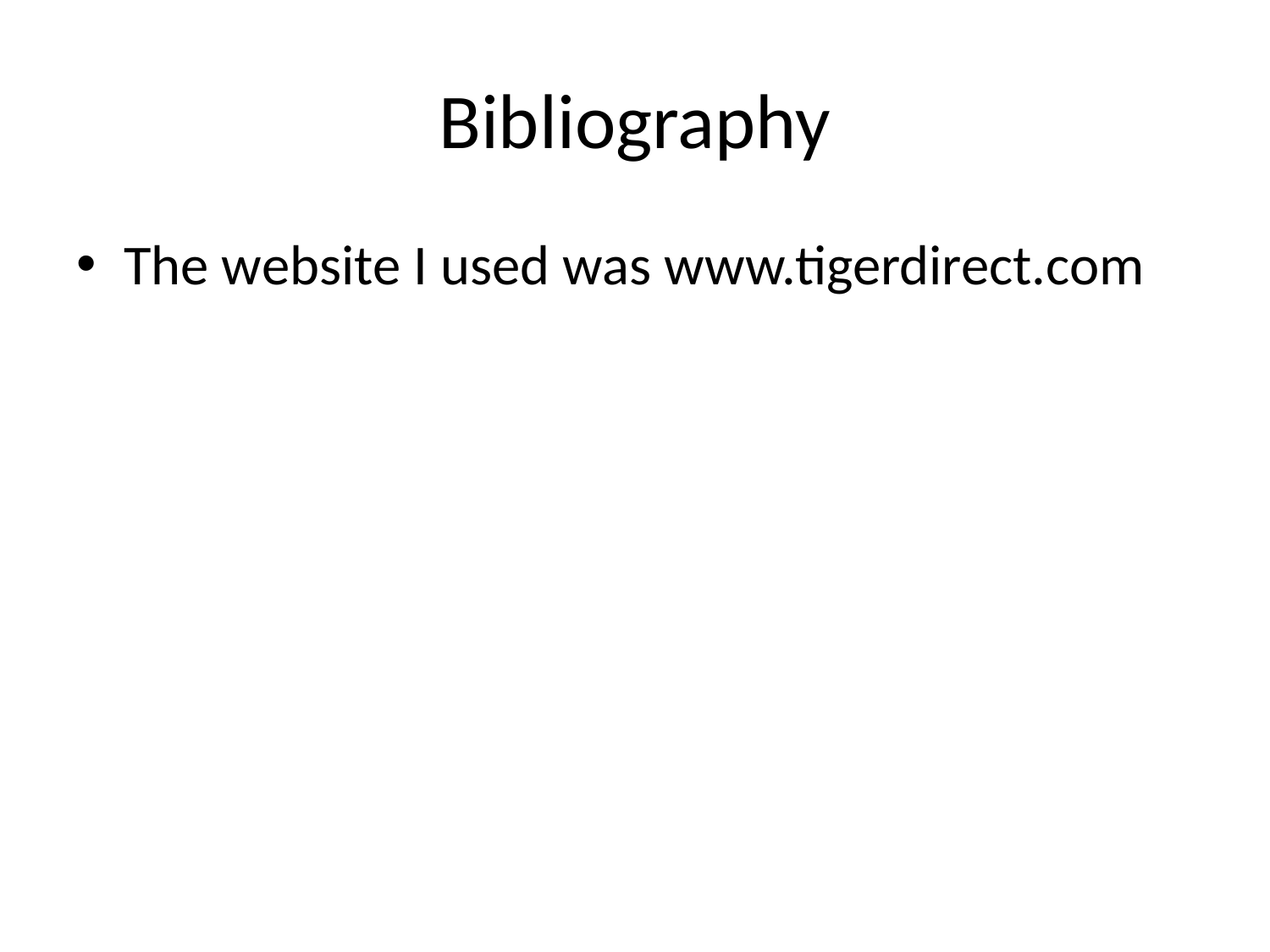

# Bibliography
The website I used was www.tigerdirect.com